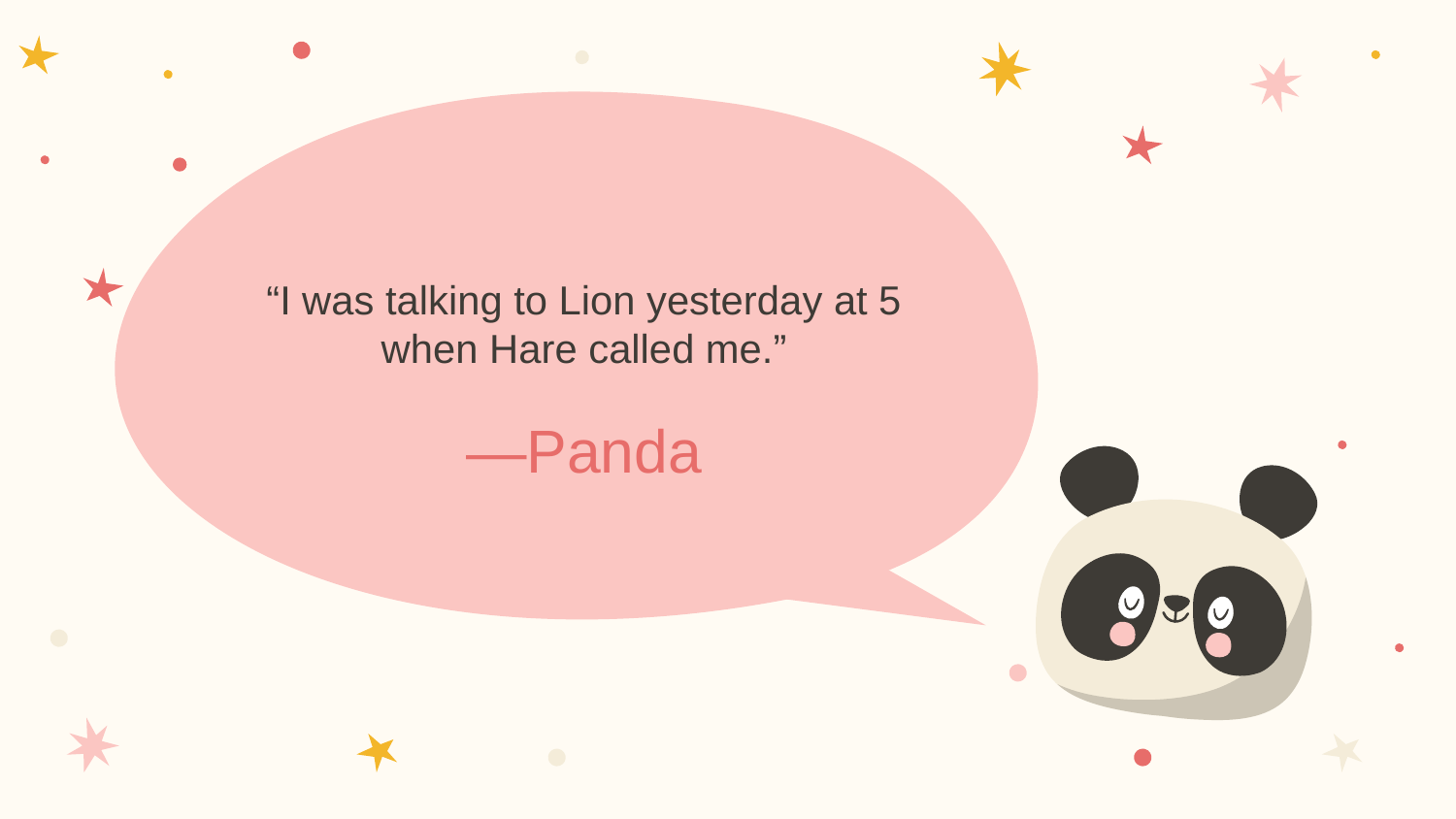

“I was talking to Lion yesterday at 5 when Hare called me.”
# —Panda